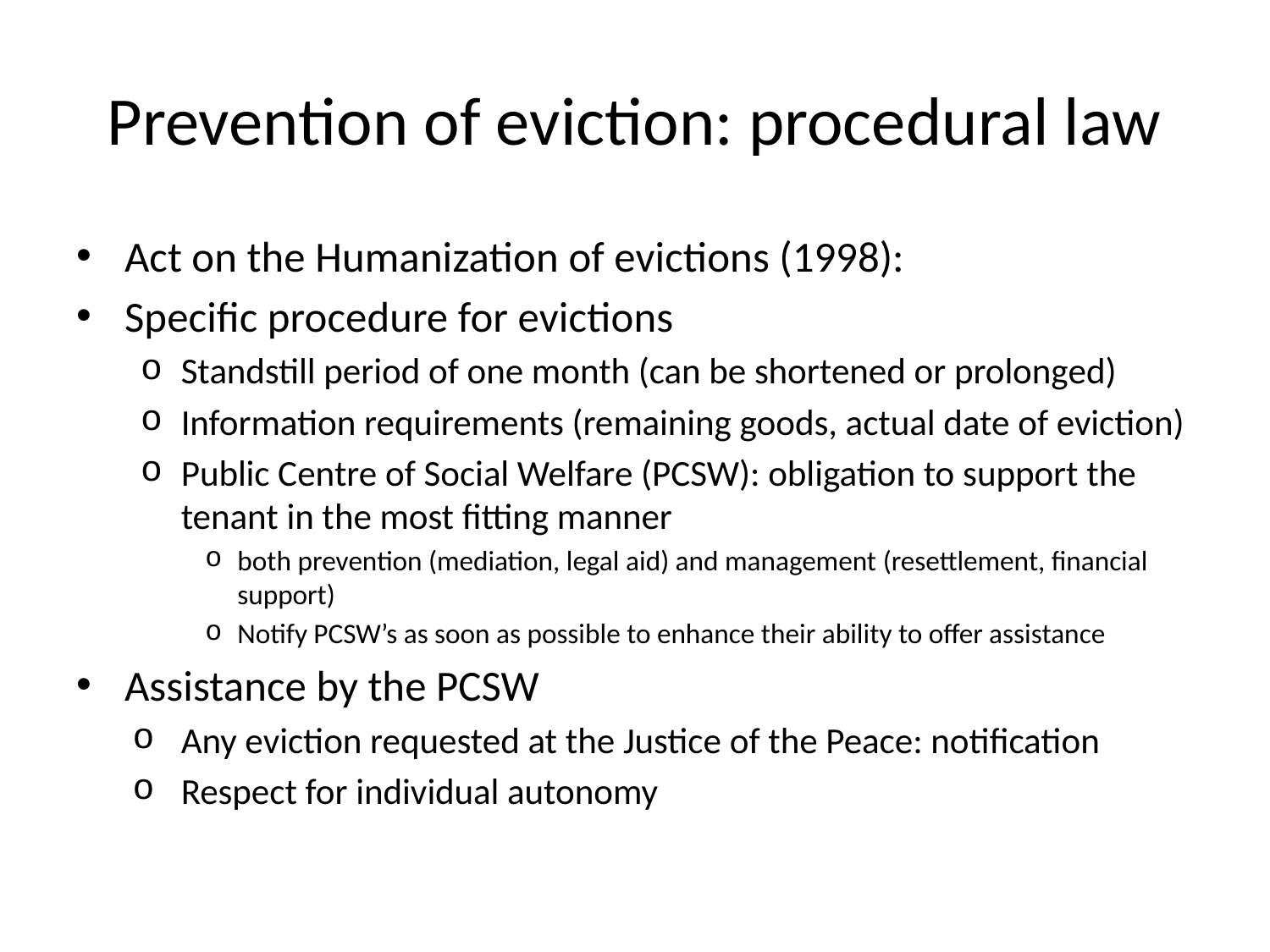

# Prevention of eviction: procedural law
Act on the Humanization of evictions (1998):
Specific procedure for evictions
Standstill period of one month (can be shortened or prolonged)
Information requirements (remaining goods, actual date of eviction)
Public Centre of Social Welfare (PCSW): obligation to support the tenant in the most fitting manner
both prevention (mediation, legal aid) and management (resettlement, financial support)
Notify PCSW’s as soon as possible to enhance their ability to offer assistance
Assistance by the PCSW
Any eviction requested at the Justice of the Peace: notification
Respect for individual autonomy